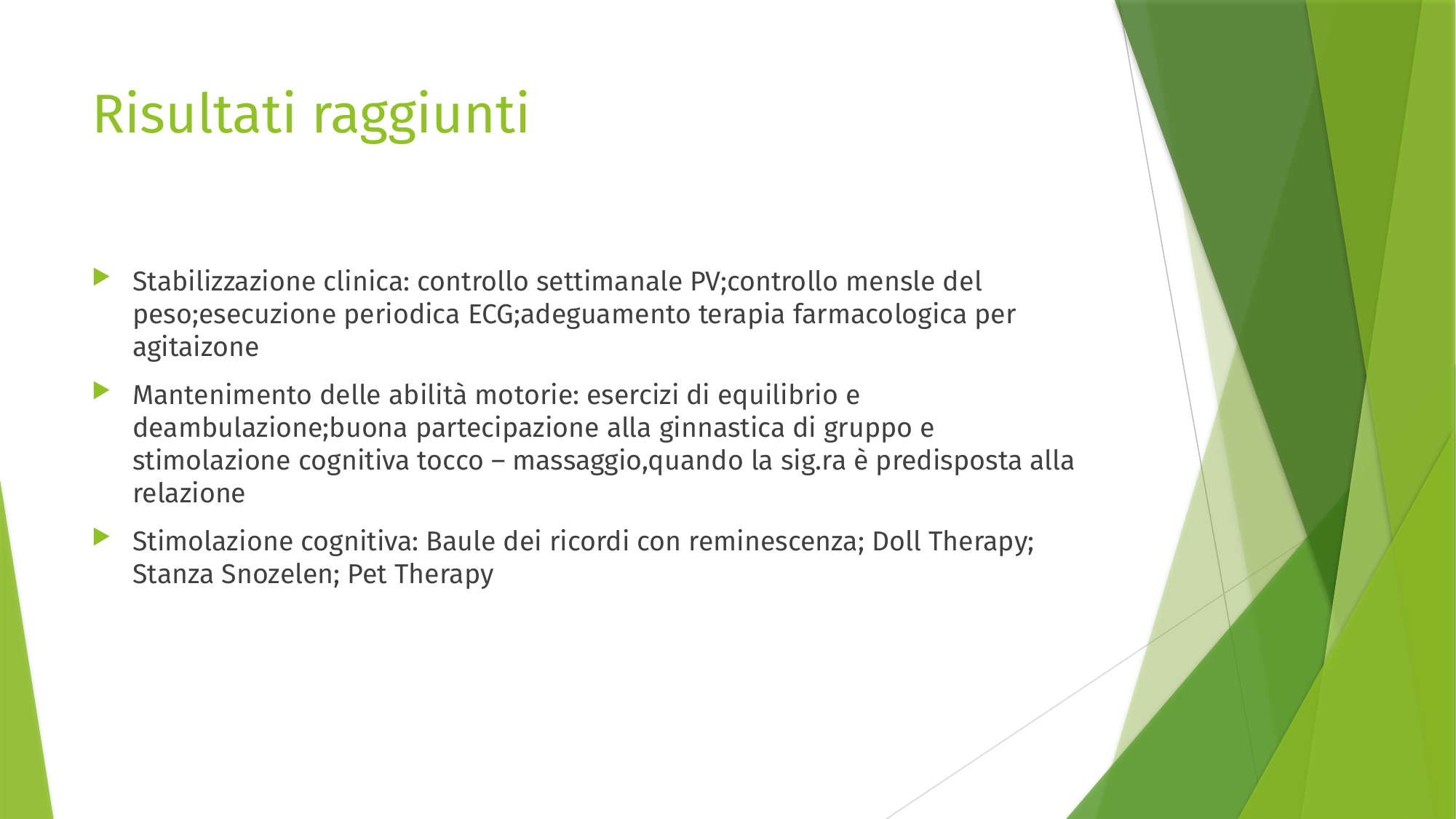

# Risultati raggiunti
Stabilizzazione clinica: controllo settimanale PV;controllo mensle del peso;esecuzione periodica ECG;adeguamento terapia farmacologica per agitaizone
Mantenimento delle abilità motorie: esercizi di equilibrio e deambulazione;buona partecipazione alla ginnastica di gruppo e stimolazione cognitiva tocco – massaggio,quando la sig.ra è predisposta alla relazione
Stimolazione cognitiva: Baule dei ricordi con reminescenza; Doll Therapy; Stanza Snozelen; Pet Therapy